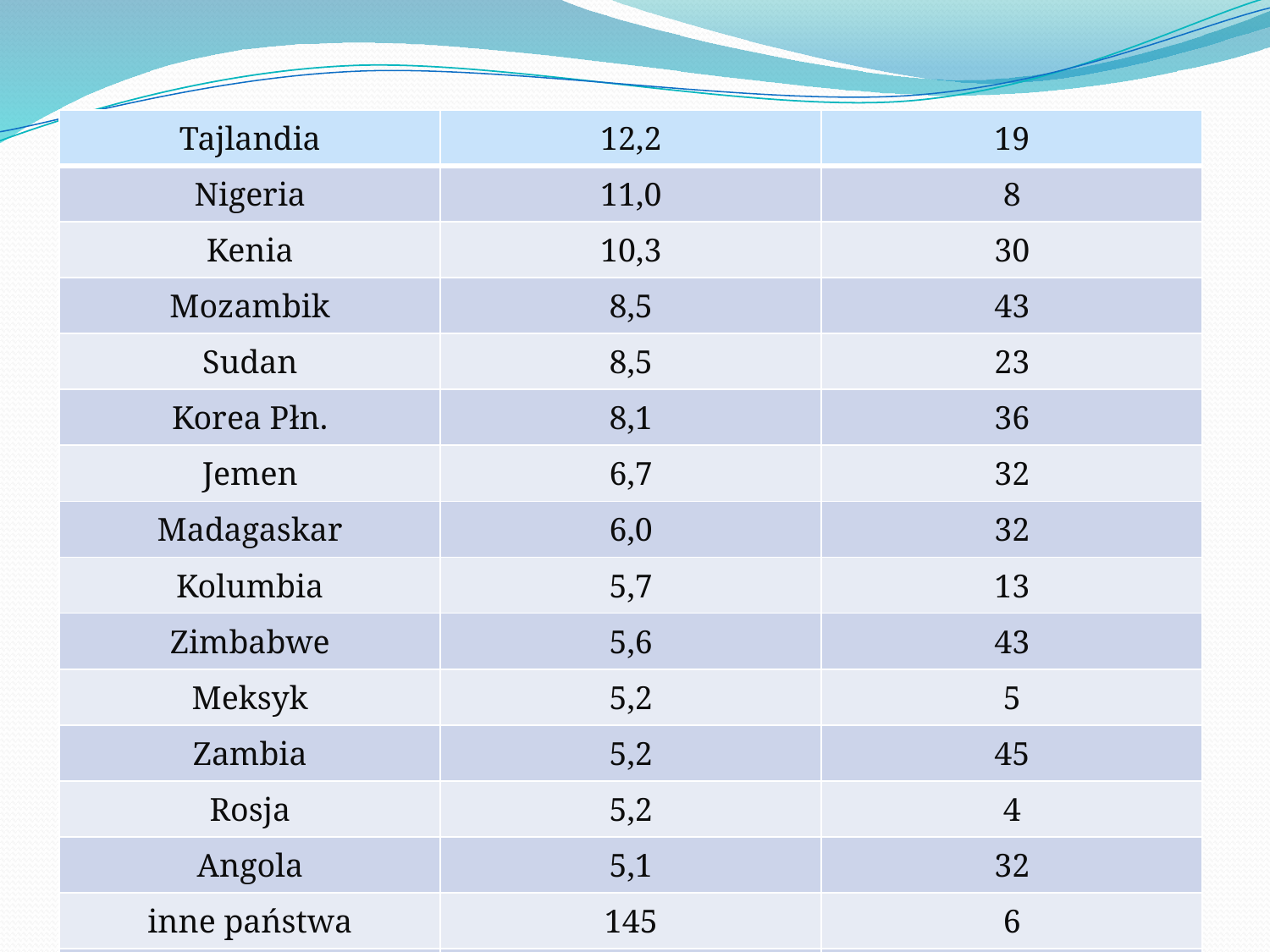

#
| Tajlandia | 12,2 | 19 |
| --- | --- | --- |
| Nigeria | 11,0 | 8 |
| Kenia | 10,3 | 30 |
| Mozambik | 8,5 | 43 |
| Sudan | 8,5 | 23 |
| Korea Płn. | 8,1 | 36 |
| Jemen | 6,7 | 32 |
| Madagaskar | 6,0 | 32 |
| Kolumbia | 5,7 | 13 |
| Zimbabwe | 5,6 | 43 |
| Meksyk | 5,2 | 5 |
| Zambia | 5,2 | 45 |
| Rosja | 5,2 | 4 |
| Angola | 5,1 | 32 |
| inne państwa | 145 | 6 |
| ogółem na świecie | 850 | 13 |